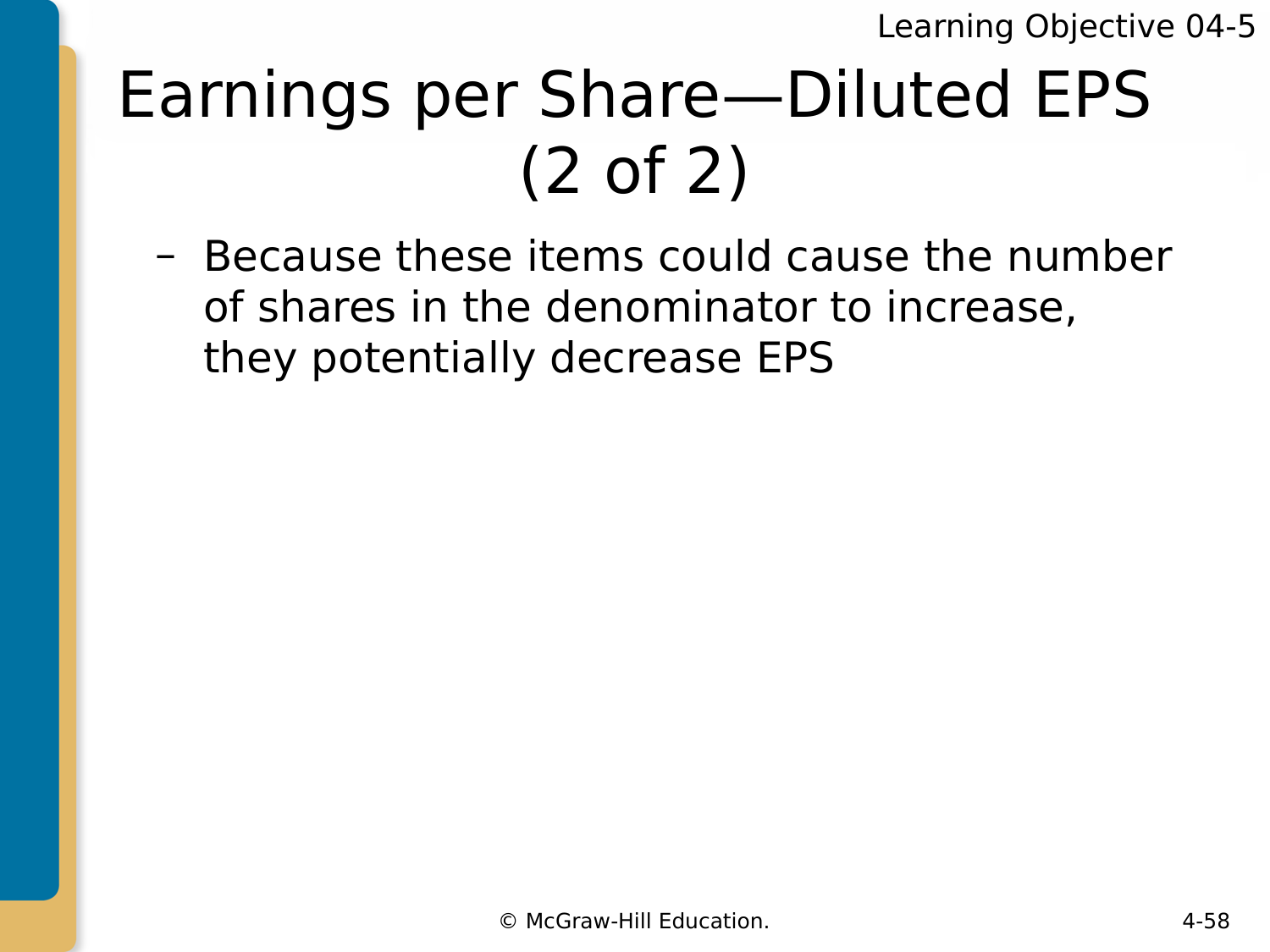

Learning Objective 04-5
# Earnings per Share—Diluted EPS (2 of 2)
Because these items could cause the number of shares in the denominator to increase, they potentially decrease EPS